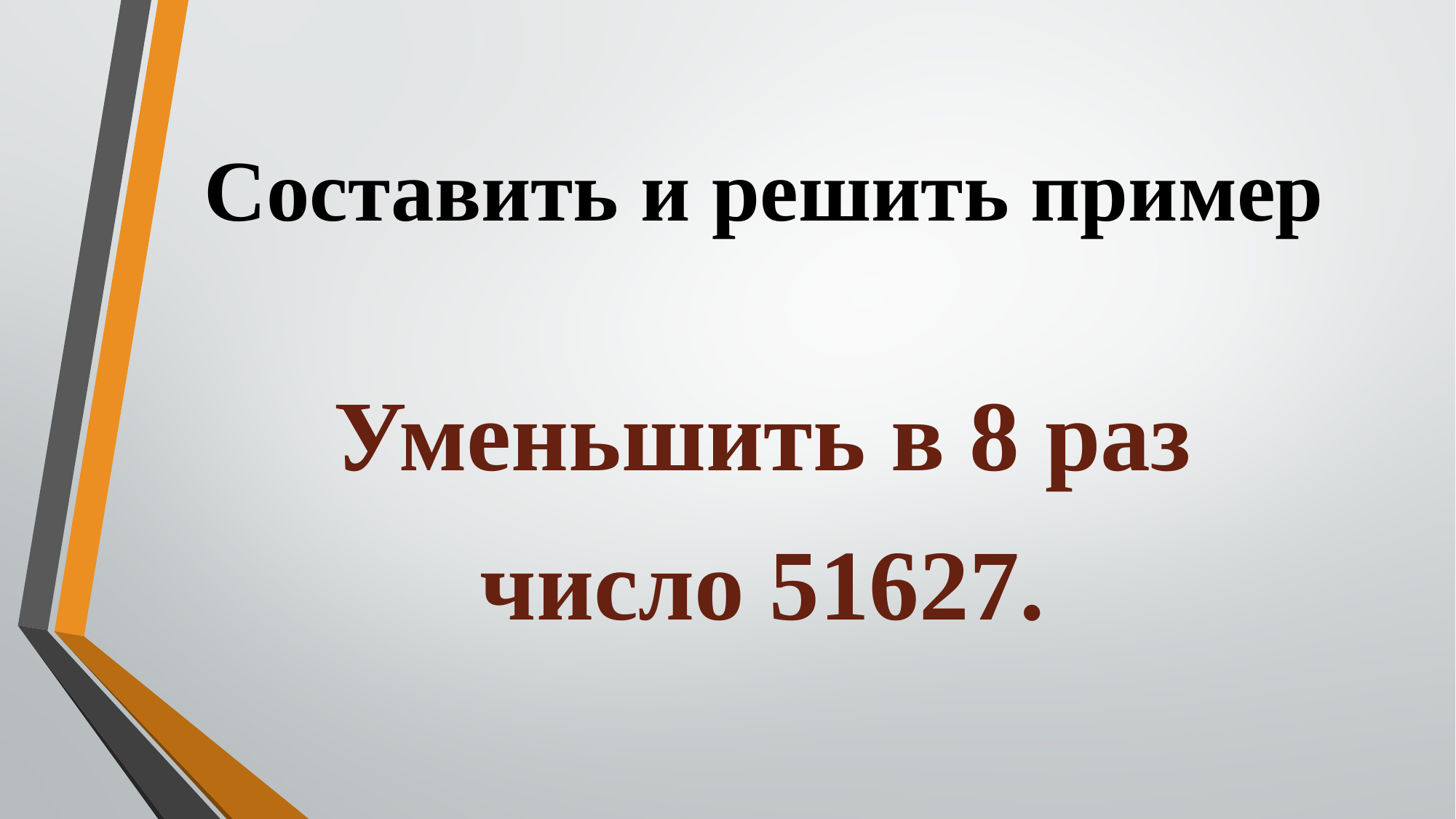

# Составить и решить пример
Уменьшить в 8 раз
число 51627.